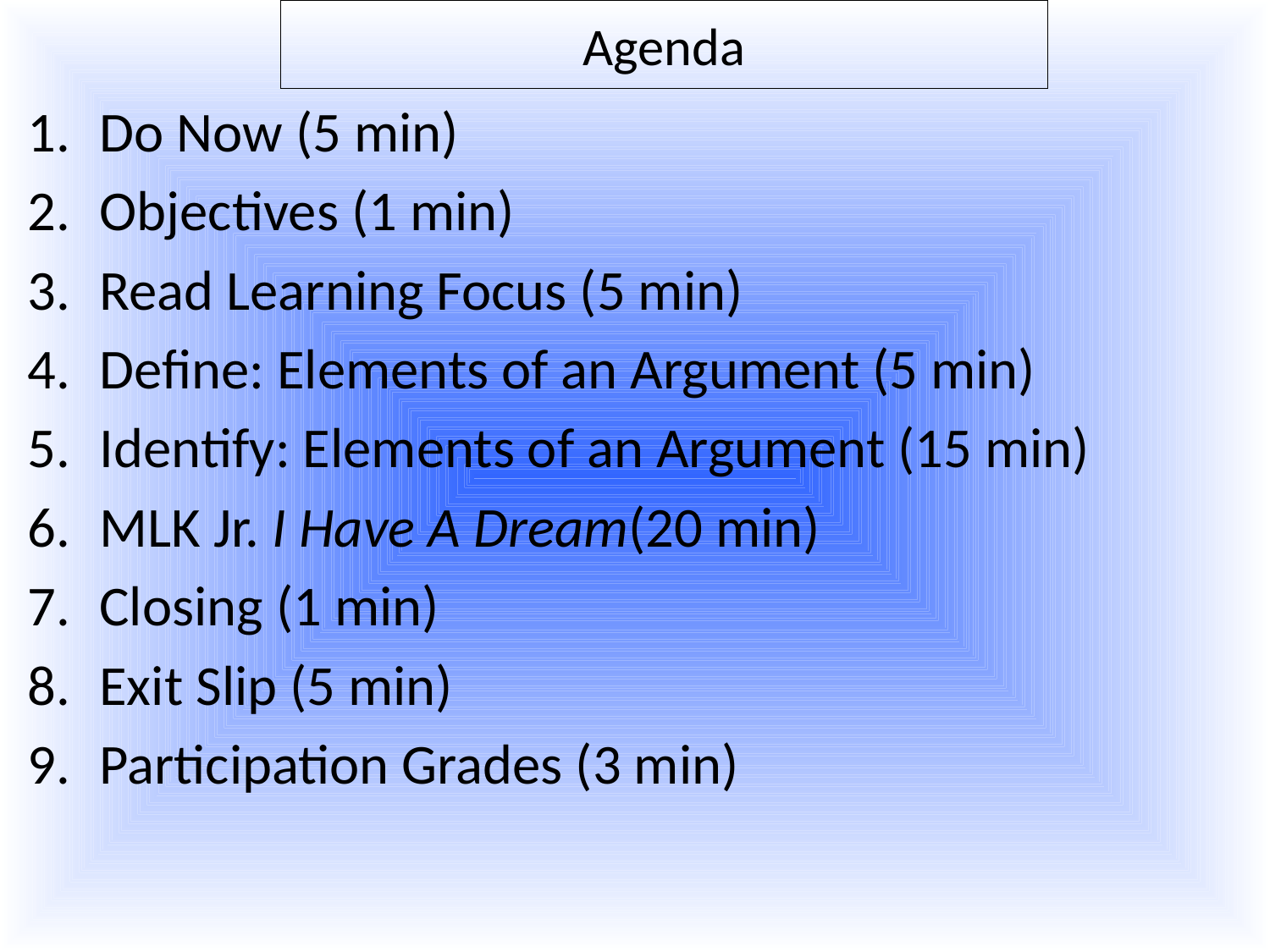

Agenda
Do Now (5 min)
Objectives (1 min)
Read Learning Focus (5 min)
Define: Elements of an Argument (5 min)
Identify: Elements of an Argument (15 min)
MLK Jr. I Have A Dream(20 min)
Closing (1 min)
Exit Slip (5 min)
Participation Grades (3 min)